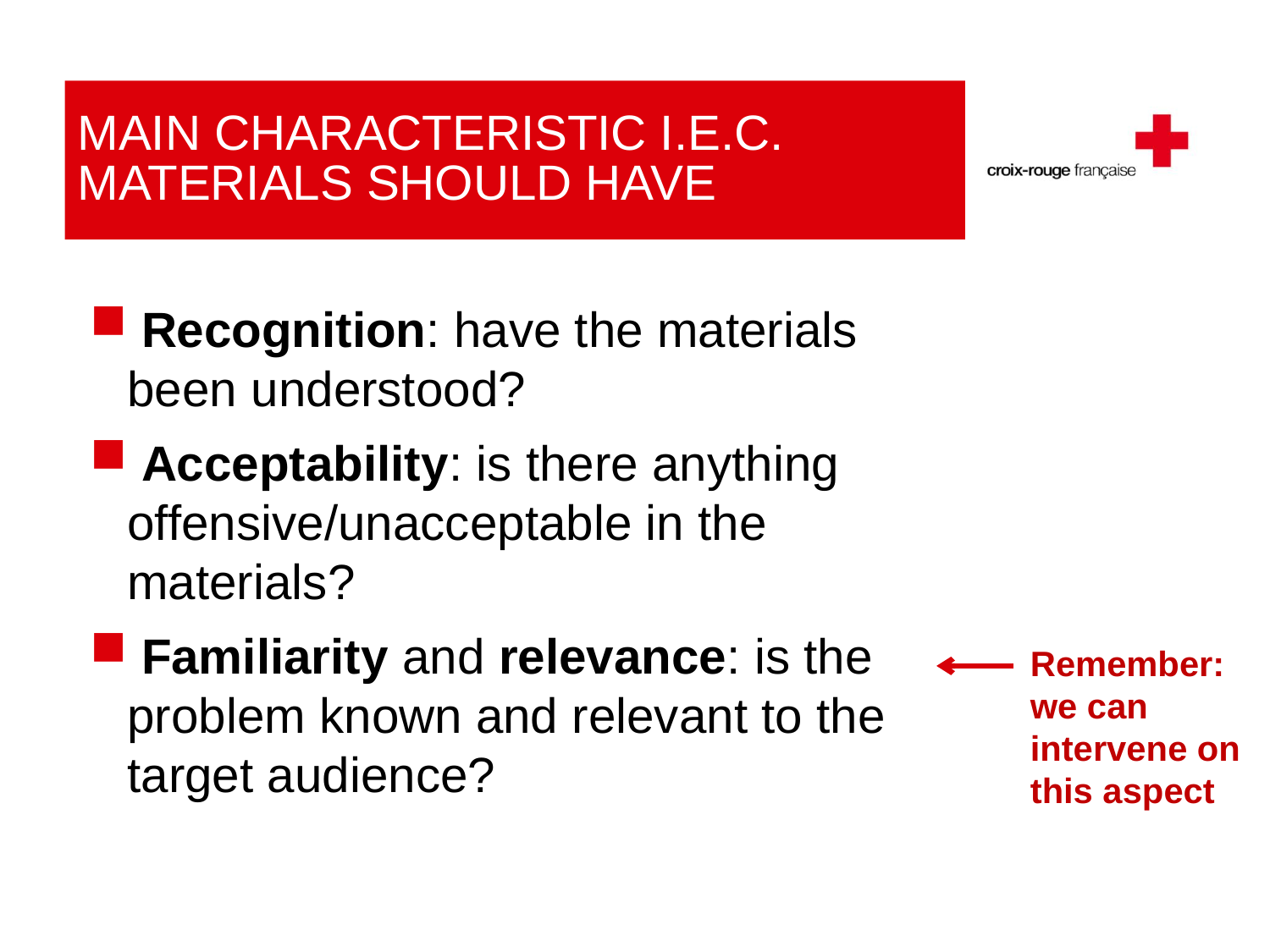

# Main characteristic i.e.c. materials should have
 Recognition: have the materials been understood?
 Acceptability: is there anything offensive/unacceptable in the materials?
 Familiarity and relevance: is the problem known and relevant to the target audience?

Remember: we can intervene on this aspect